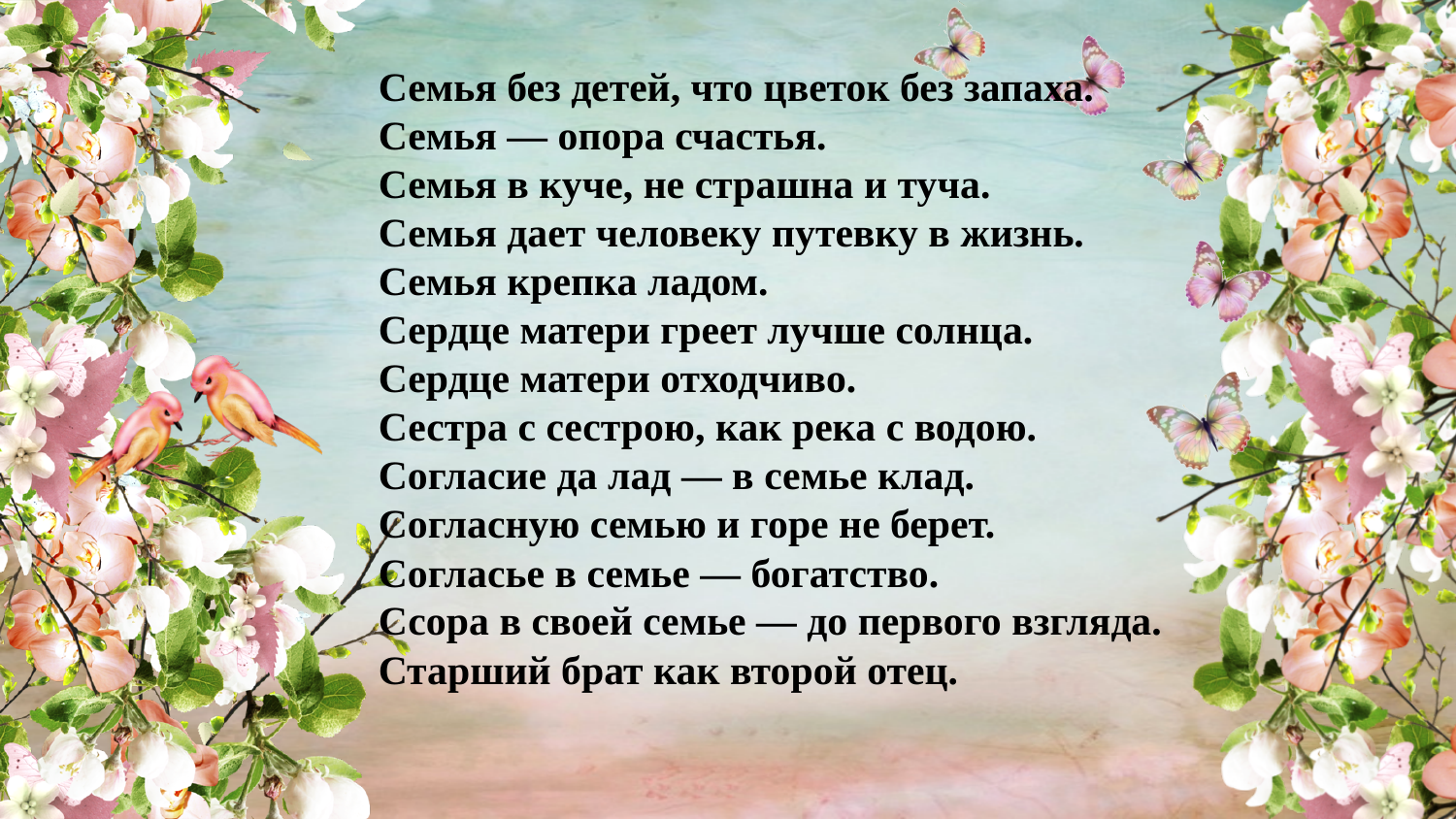

Семья без детей, что цветок без запаха.
Семья — опора счастья.
Семья в куче, не страшна и туча.
Семья дает человеку путевку в жизнь.
Семья крепка ладом.
Сердце матери греет лучше солнца.
Сердце матери отходчиво.
Сестра с сестрою, как река с водою.
Согласие да лад — в семье клад.
Согласную семью и горе не берет.
Согласье в семье — богатство.
Ссора в своей семье — до первого взгляда.
Старший брат как второй отец.